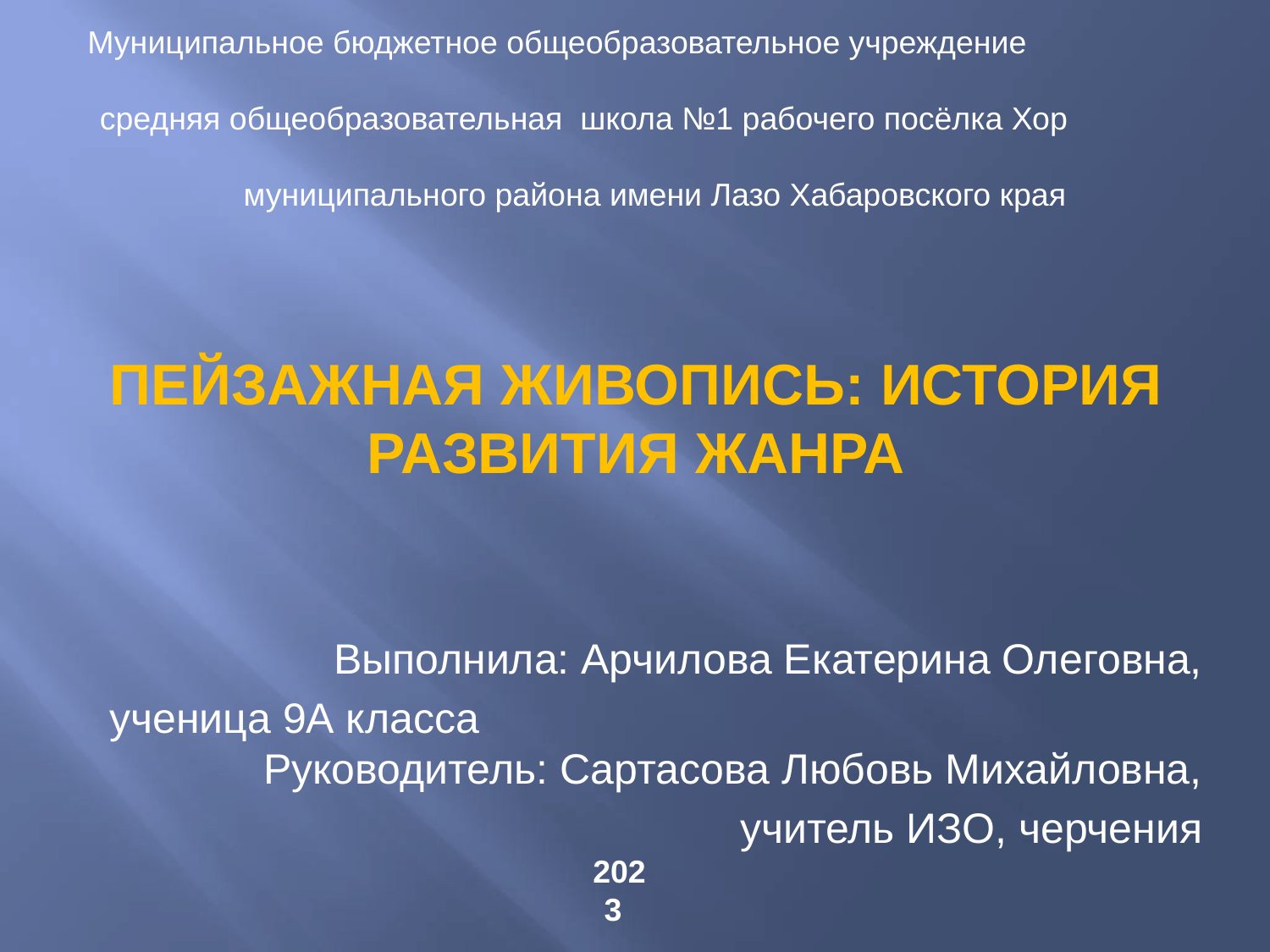

Муниципальное бюджетное общеобразовательное учреждение
 средняя общеобразовательная  школа №1 рабочего посёлка Хор
муниципального района имени Лазо Хабаровского края
# Пейзажная живопись: история развития жанра
 Выполнила: Арчилова Екатерина Олеговна,
 ученица 9А класса                                                                   Руководитель: Сартасова Любовь Михайловна,
 учитель ИЗО, черчения

2023